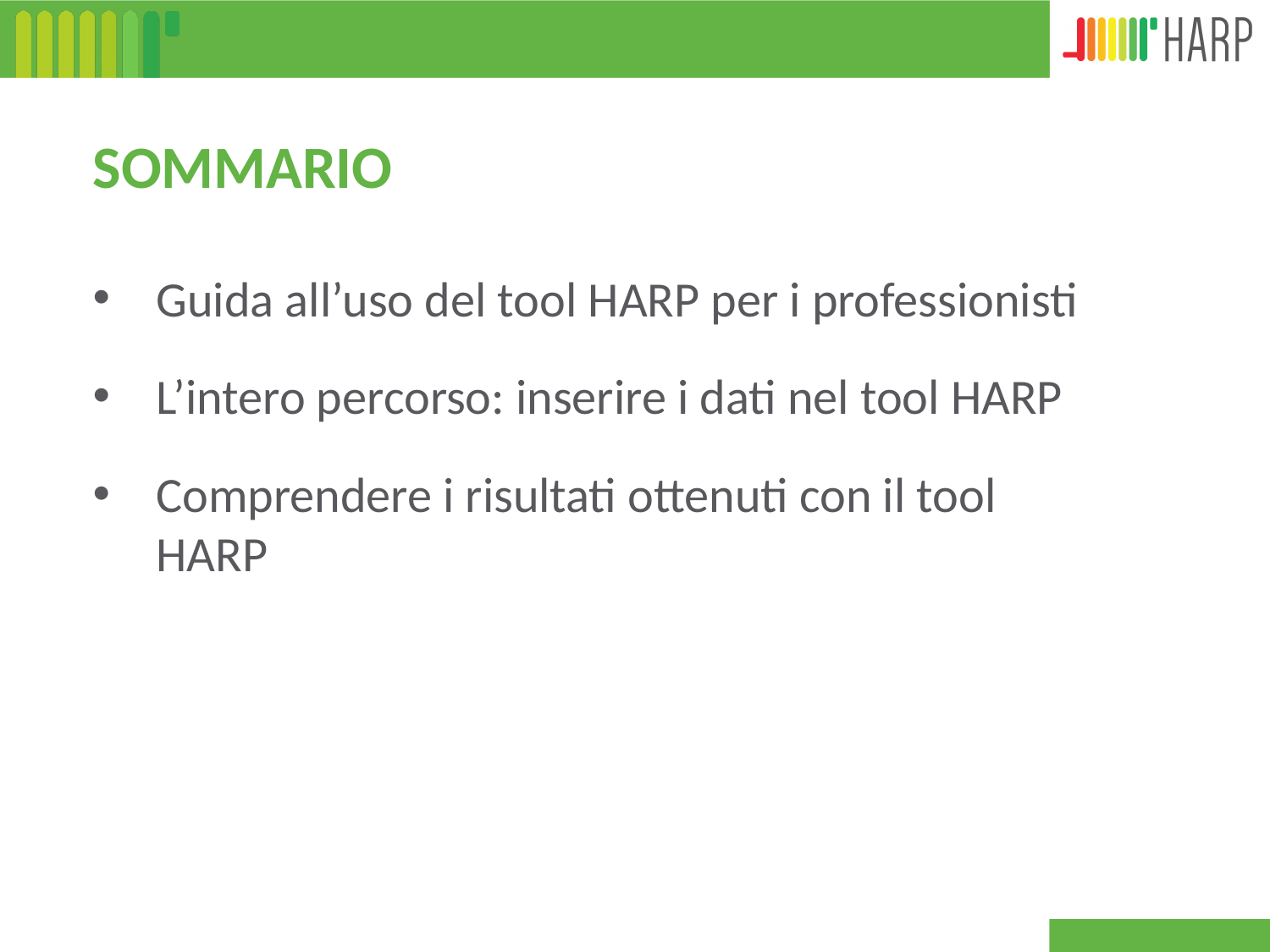

# SOMMARIO
Guida all’uso del tool HARP per i professionisti
L’intero percorso: inserire i dati nel tool HARP
Comprendere i risultati ottenuti con il tool HARP